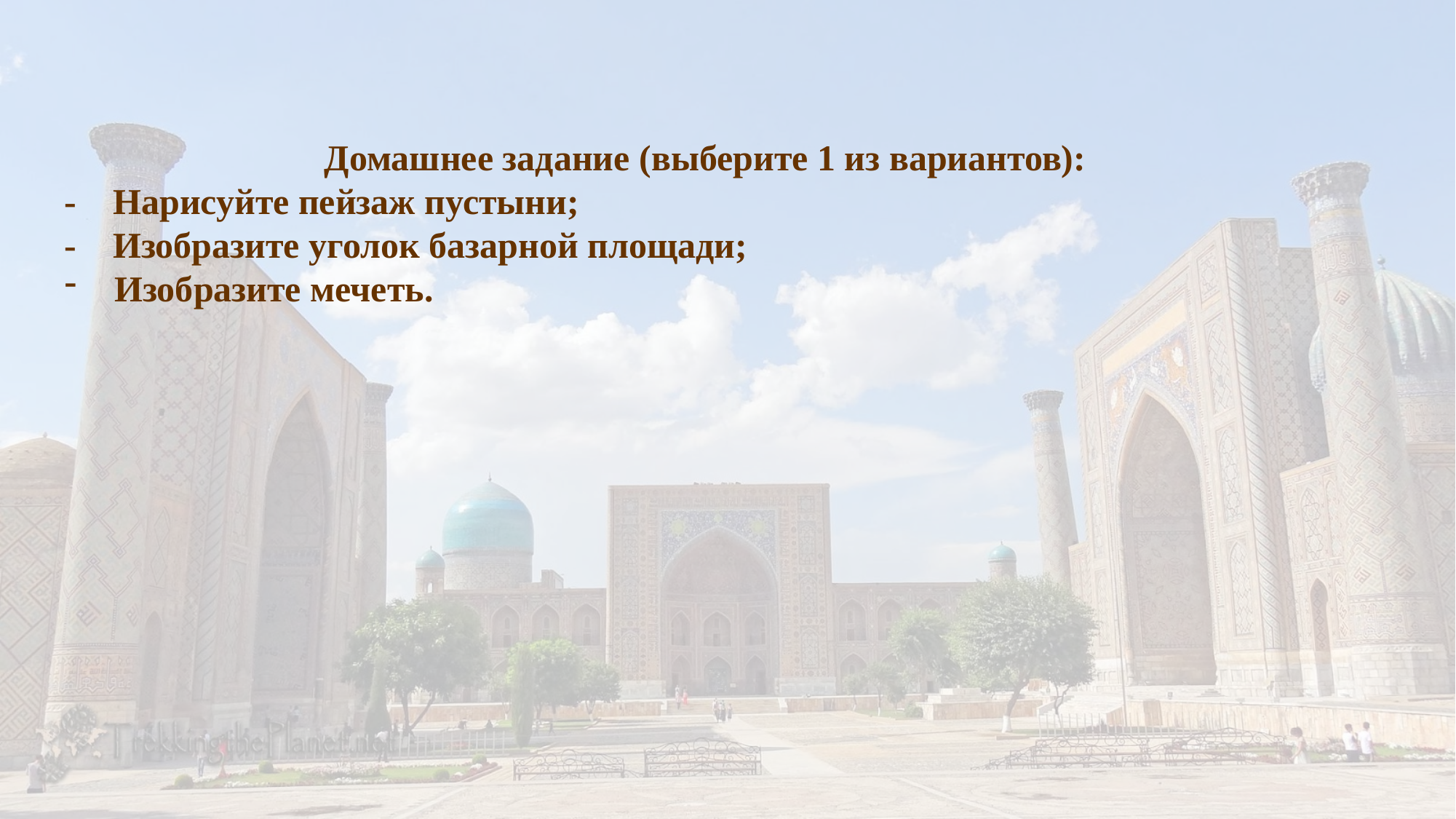

Домашнее задание (выберите 1 из вариантов):
-    Нарисуйте пейзаж пустыни;
-    Изобразите уголок базарной площади;
 Изобразите мечеть.